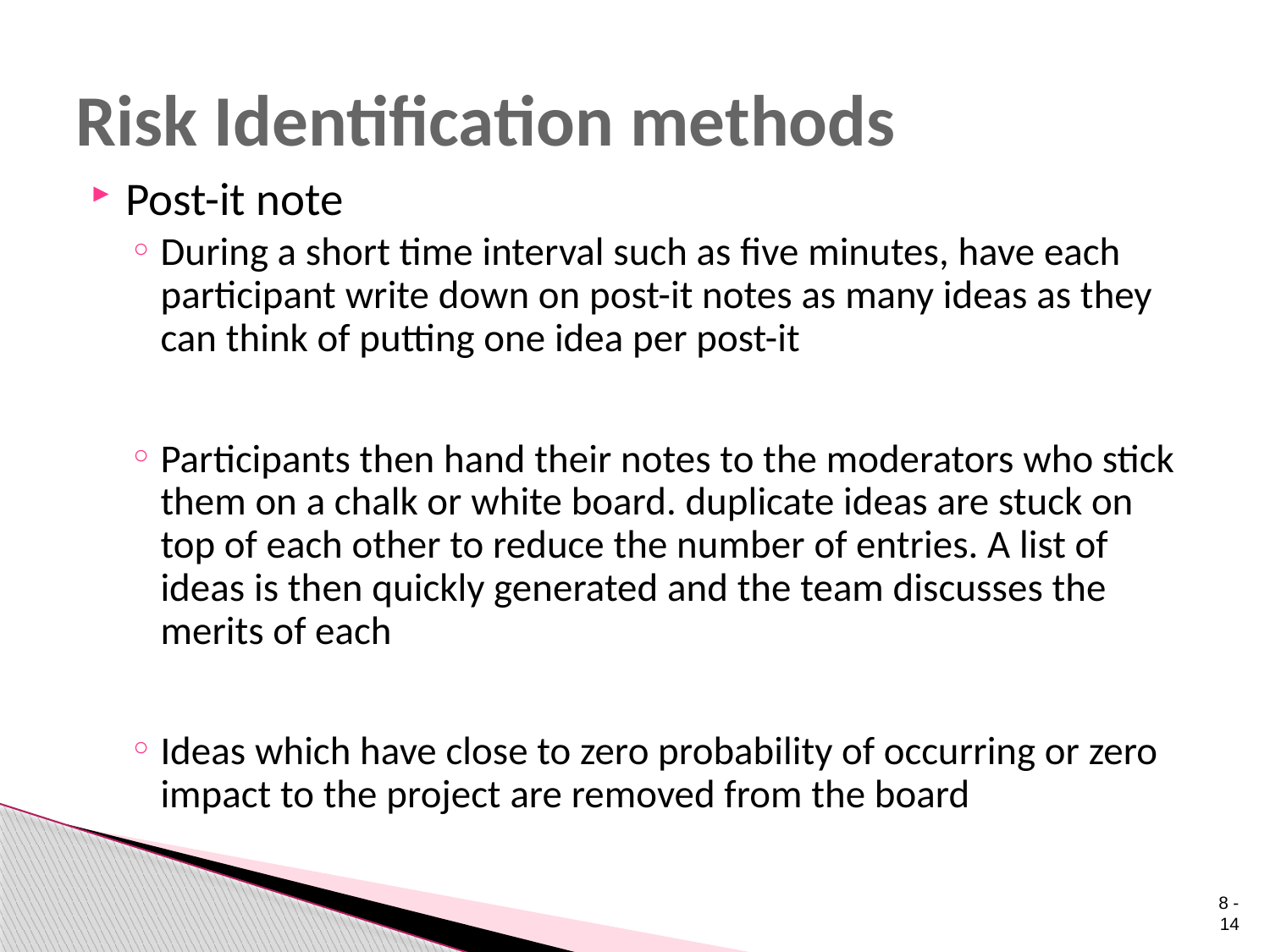

# Risk Identification methods
Post-it note
During a short time interval such as five minutes, have each participant write down on post-it notes as many ideas as they can think of putting one idea per post-it

Participants then hand their notes to the moderators who stick them on a chalk or white board. duplicate ideas are stuck on top of each other to reduce the number of entries. A list of ideas is then quickly generated and the team discusses the merits of each

Ideas which have close to zero probability of occurring or zero impact to the project are removed from the board
 8 - 14